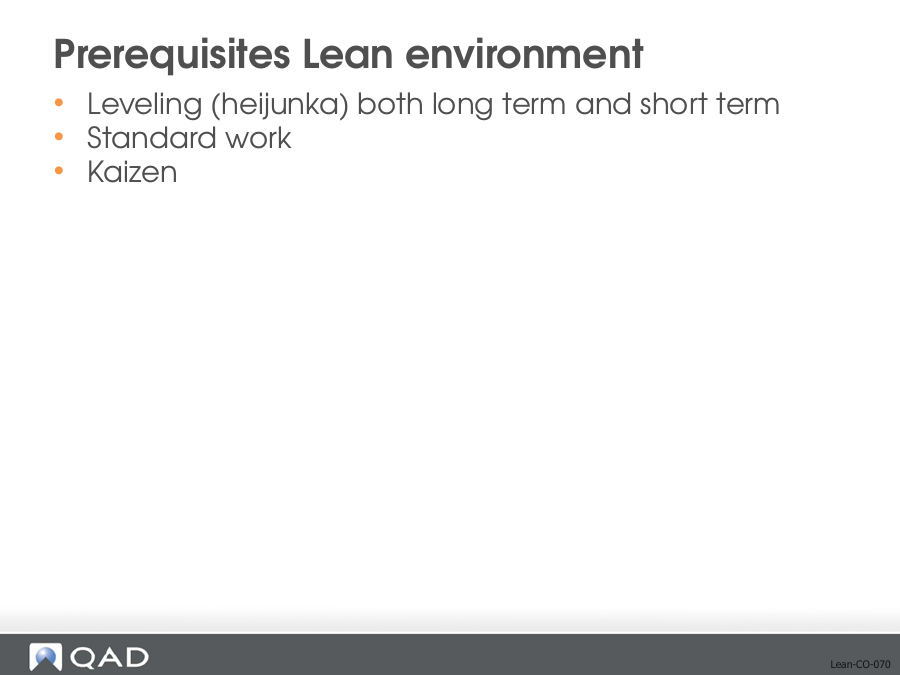

# Prerequisites Lean environment
Leveling (heijunka) both long term and short term
Standard work
Kaizen
Lean-CO-070